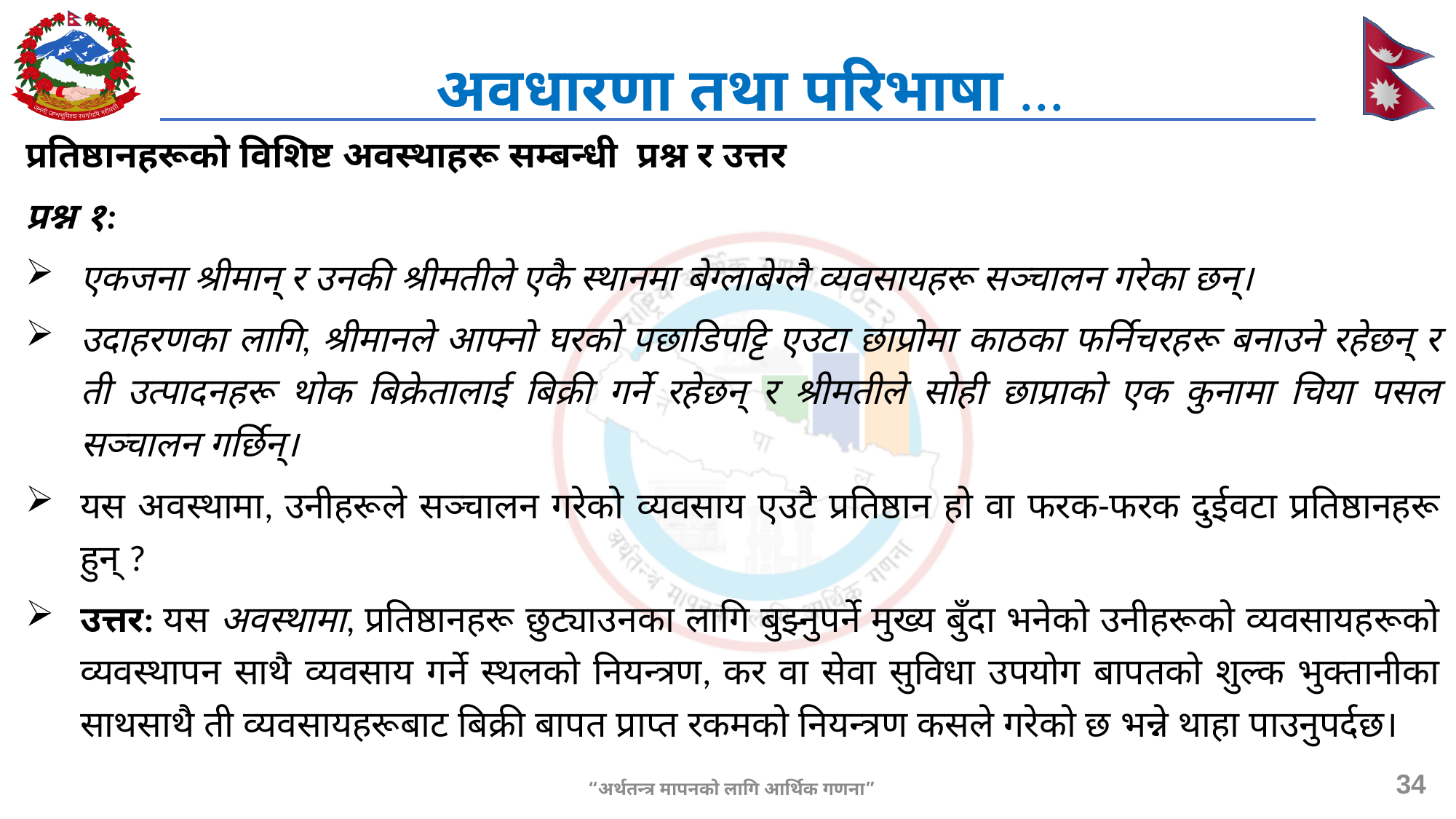

# अवधारणा तथा परिभाषा ...
प्रतिष्ठानहरूको विशिष्ट अवस्थाहरू सम्बन्धी  प्रश्न र उत्तर
प्रश्न १:
एकजना श्रीमान् र उनकी श्रीमतीले एकै स्थानमा बेग्लाबेग्लै व्यवसायहरू सञ्चालन गरेका छन्।
उदाहरणका लागि, श्रीमानले आफ्नो घरको पछाडिपट्टि एउटा छाप्रोमा काठका फर्निचरहरू बनाउने रहेछन् र ती उत्पादनहरू थोक बिक्रेतालाई बिक्री गर्ने रहेछन् र श्रीमतीले सोही छाप्राको एक कुनामा चिया पसल सञ्चालन गर्छिन्।
यस अवस्थामा, उनीहरूले सञ्चालन गरेको व्यवसाय एउटै प्रतिष्ठान हो वा फरक-फरक दुईवटा प्रतिष्ठानहरू हुन् ?
उत्तर: यस अवस्थामा, प्रतिष्ठानहरू छुट्याउनका लागि बुझ्नुपर्ने मुख्य बुँदा भनेको उनीहरूको व्यवसायहरूको व्यवस्थापन साथै व्यवसाय गर्ने स्थलको नियन्त्रण, कर वा सेवा सुविधा उपयोग बापतको शुल्क भुक्तानीका साथसाथै ती व्यवसायहरूबाट बिक्री बापत प्राप्त रकमको नियन्त्रण कसले गरेको छ भन्ने थाहा पाउनुपर्दछ।

34
“अर्थतन्त्र मापनको लागि आर्थिक गणना”